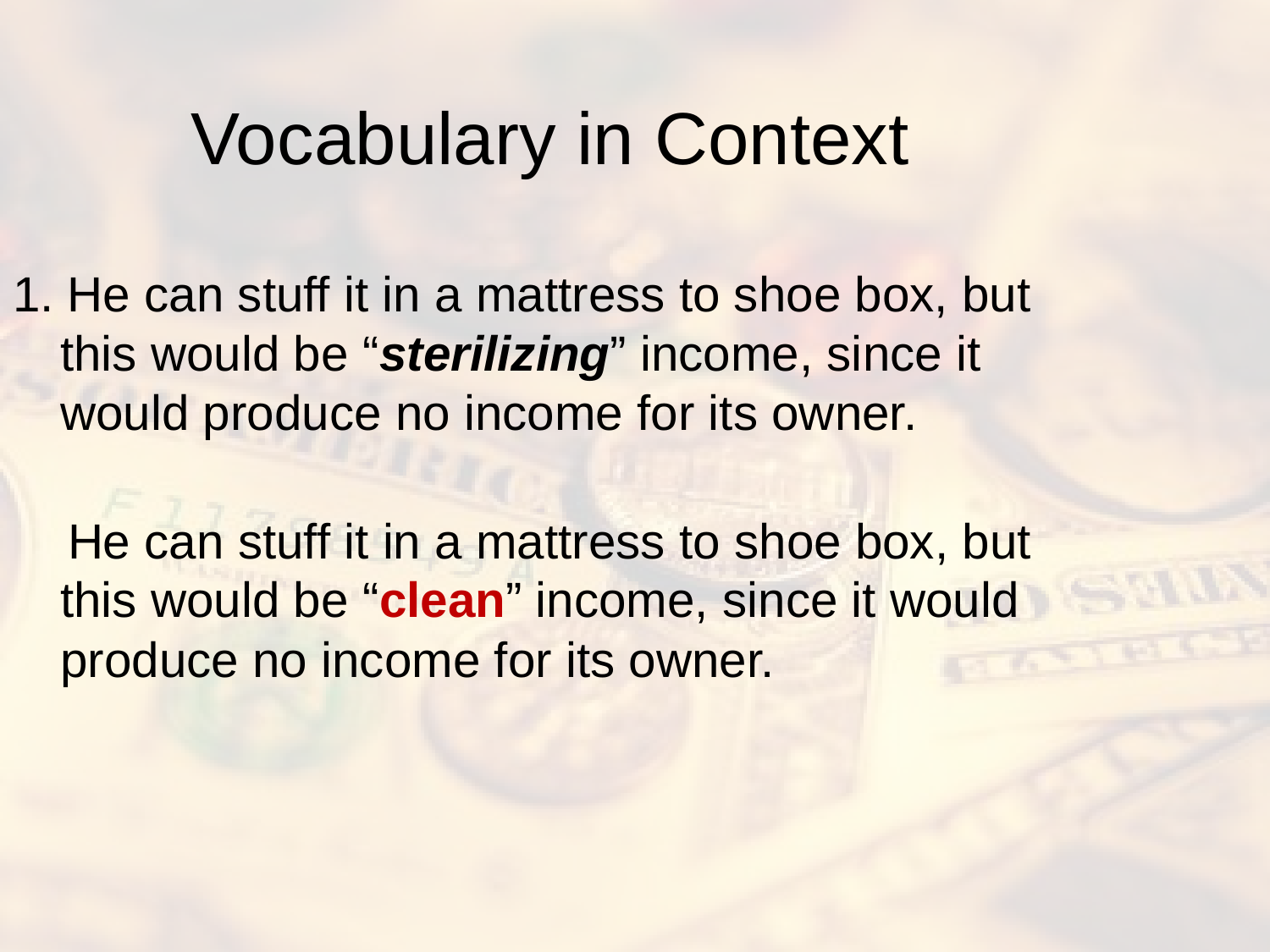

# Vocabulary in Context
1. He can stuff it in a mattress to shoe box, but this would be “sterilizing” income, since it would produce no income for its owner.
    He can stuff it in a mattress to shoe box, but this would be “clean” income, since it would produce no income for its owner.